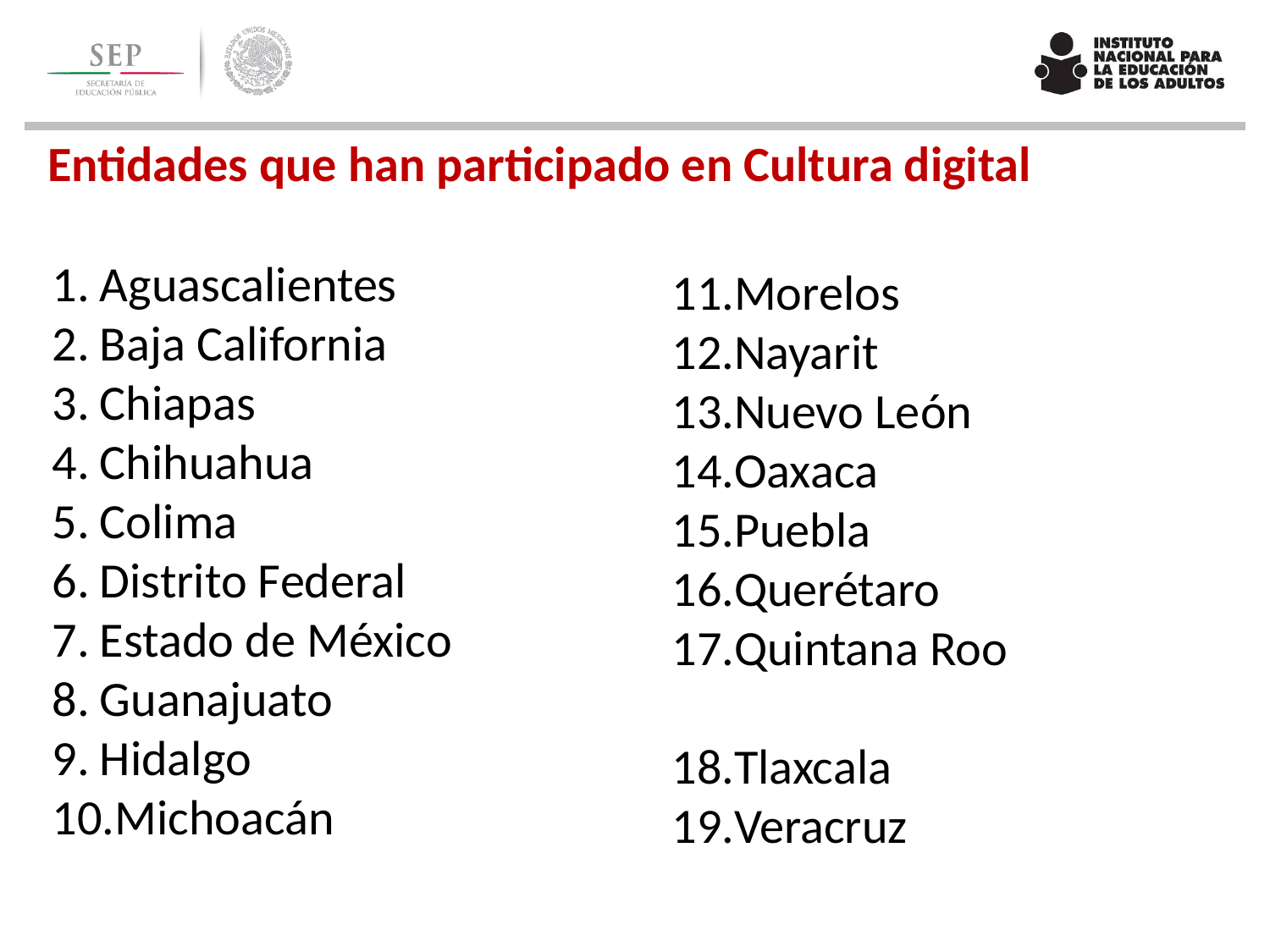

Entidades que han participado en Cultura digital
Aguascalientes
Baja California
Chiapas
Chihuahua
Colima
Distrito Federal
Estado de México
Guanajuato
Hidalgo
Michoacán
Morelos
Nayarit
Nuevo León
Oaxaca
Puebla
Querétaro
Quintana Roo
Tlaxcala
Veracruz